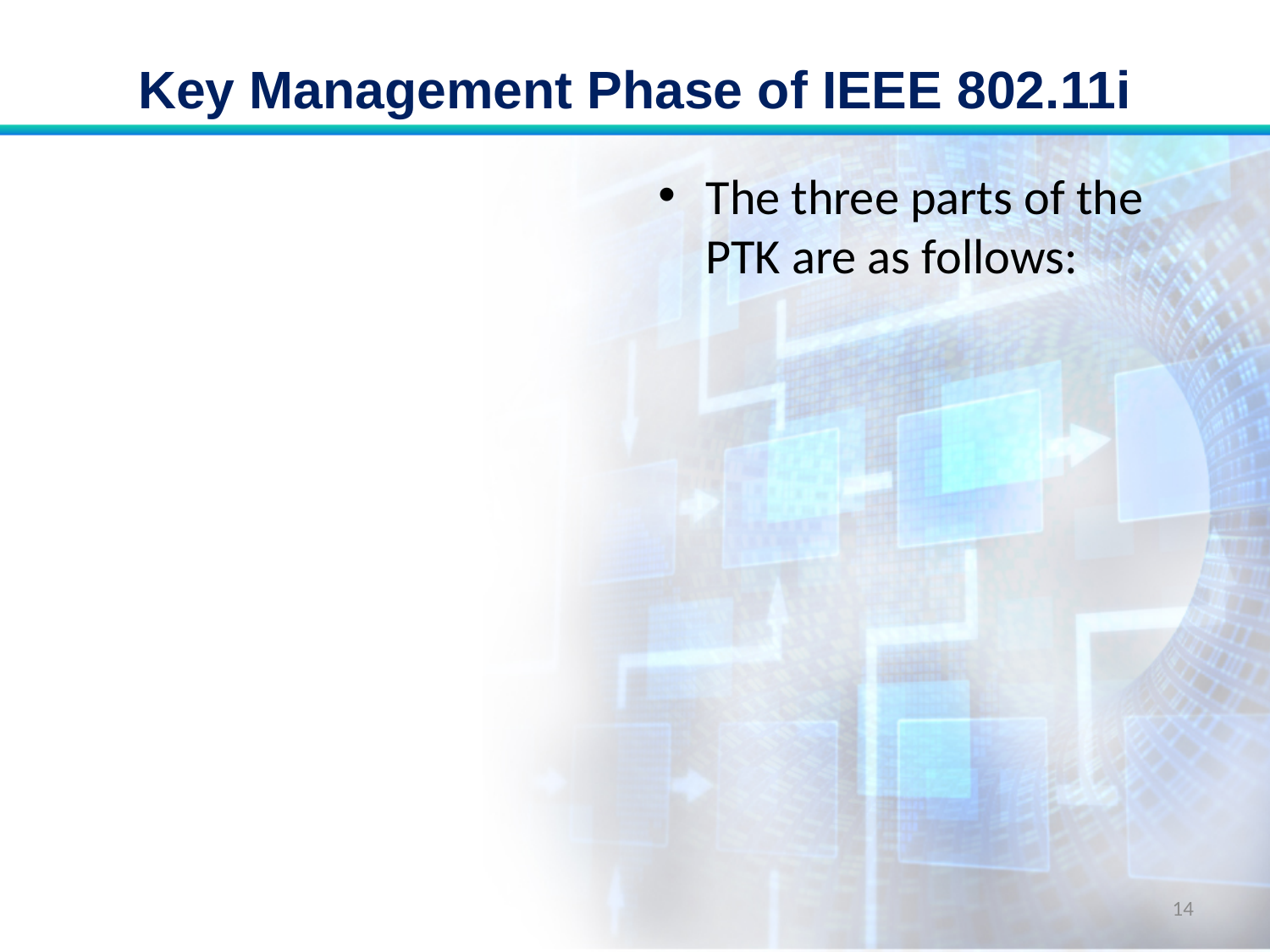

# Key Management Phase of IEEE 802.11i
The three parts of the PTK are as follows:

14